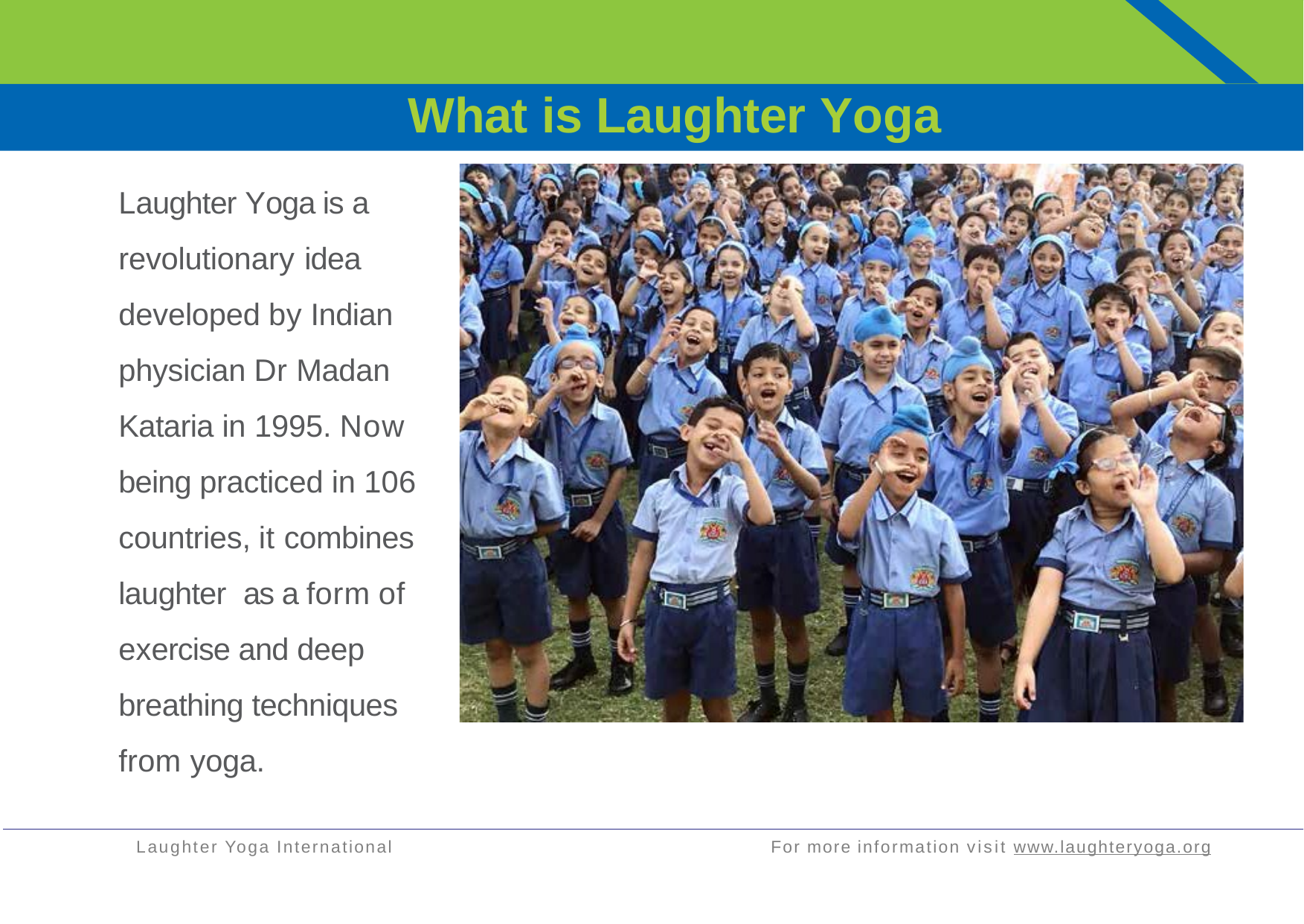

# What is Laughter Yoga

Laughter Yoga is a revolutionary idea developed by Indian physician Dr Madan Kataria in 1995. Now being practiced in 106 countries, it combines laughter  as a form of exercise and deep breathing techniques from yoga.

Laughter Yoga International
For more information visit www.laughteryoga.org